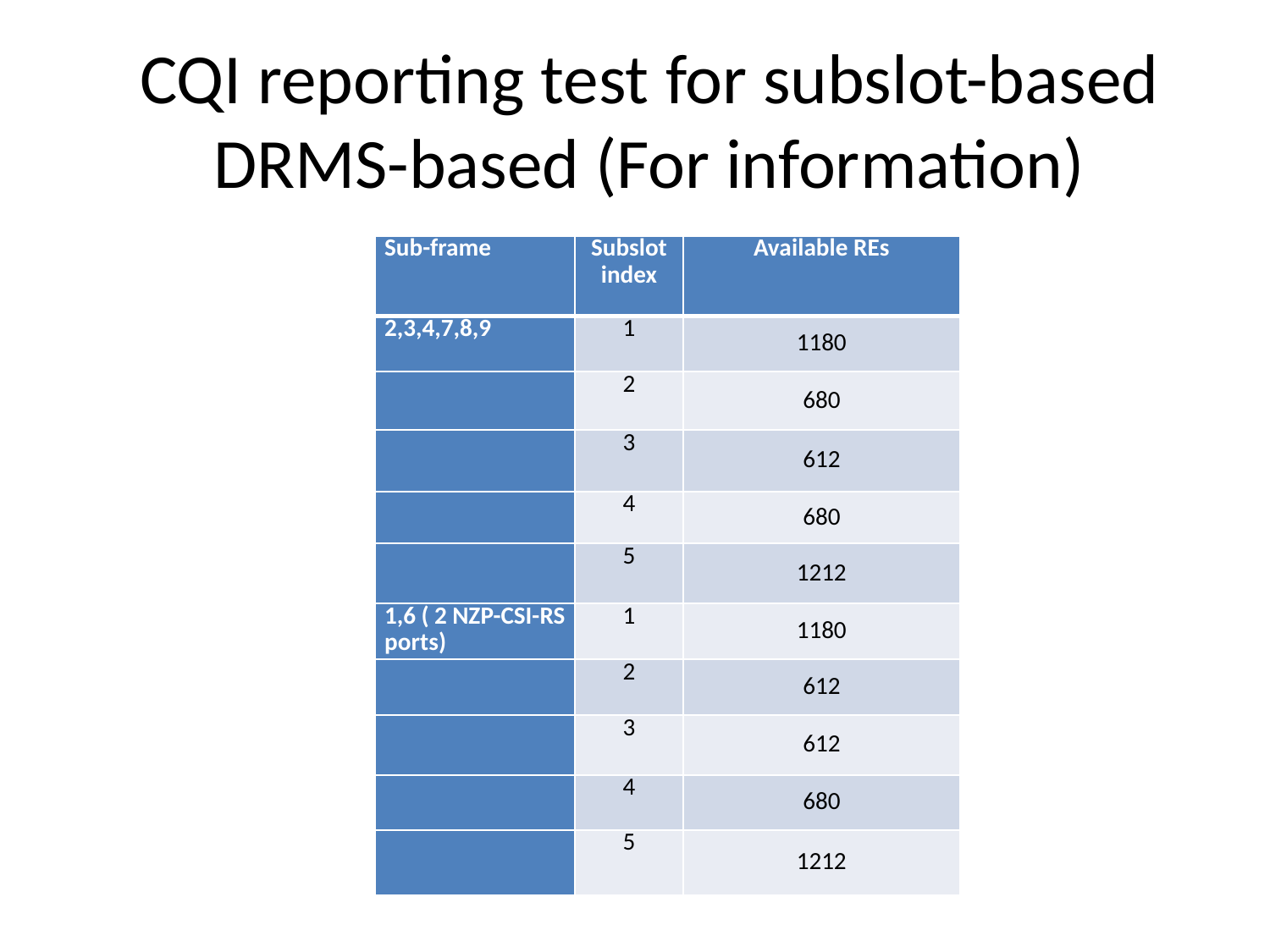

# CQI reporting test for subslot-based DRMS-based (For information)
| Sub-frame | Subslot index | Available REs |
| --- | --- | --- |
| 2,3,4,7,8,9 | 1 | 1180 |
|  | 2 | 680 |
|  | 3 | 612 |
|  | 4 | 680 |
|  | 5 | 1212 |
| 1,6 ( 2 NZP-CSI-RS ports) | 1 | 1180 |
|  | 2 | 612 |
|  | 3 | 612 |
|  | 4 | 680 |
|  | 5 | 1212 |